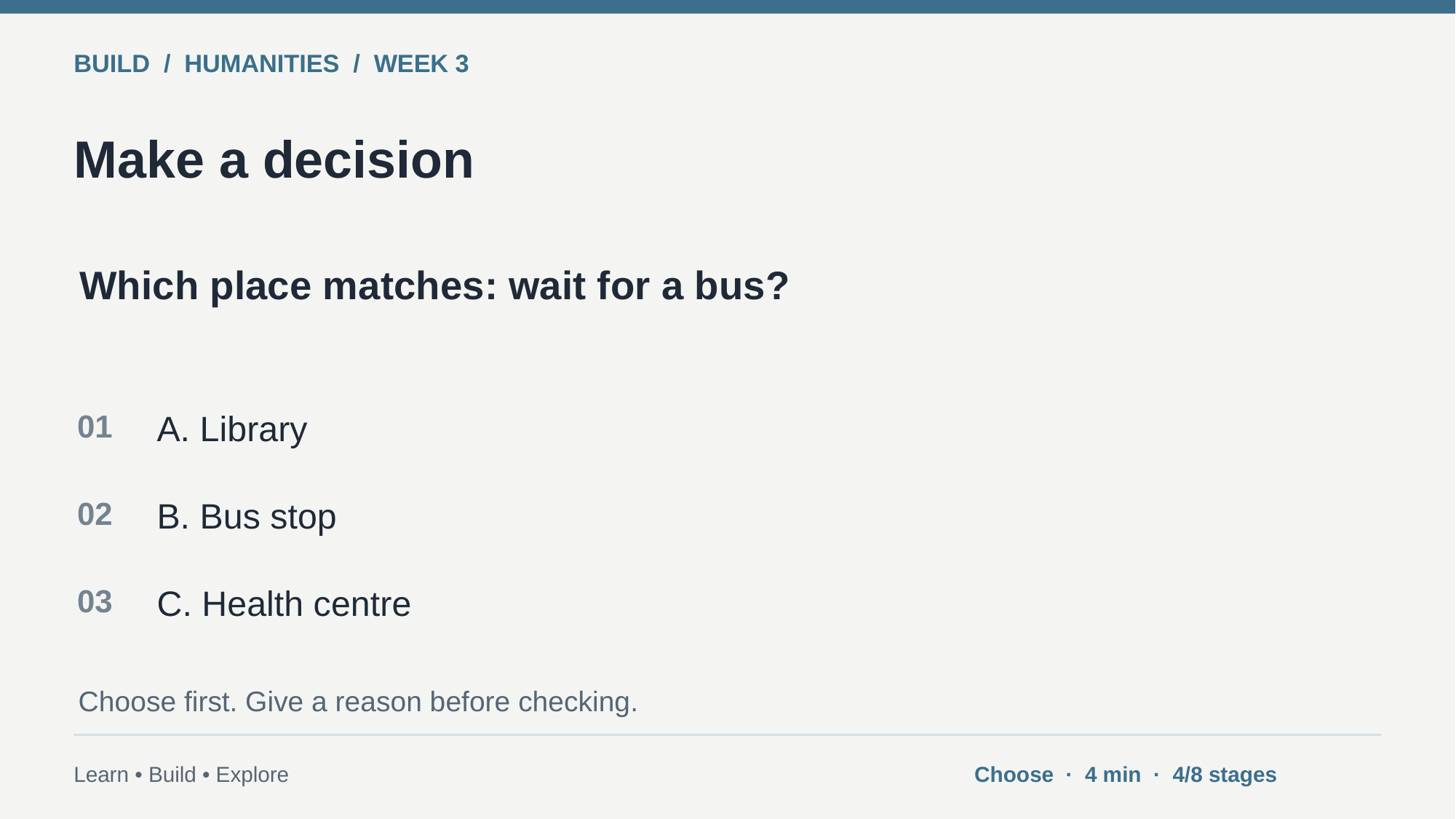

BUILD  /  HUMANITIES  /  WEEK 3
Make a decision
Which place matches: wait for a bus?
01
A. Library
02
B. Bus stop
03
C. Health centre
Choose first. Give a reason before checking.

Learn • Build • Explore
Choose  ·  4 min  ·  4/8 stages